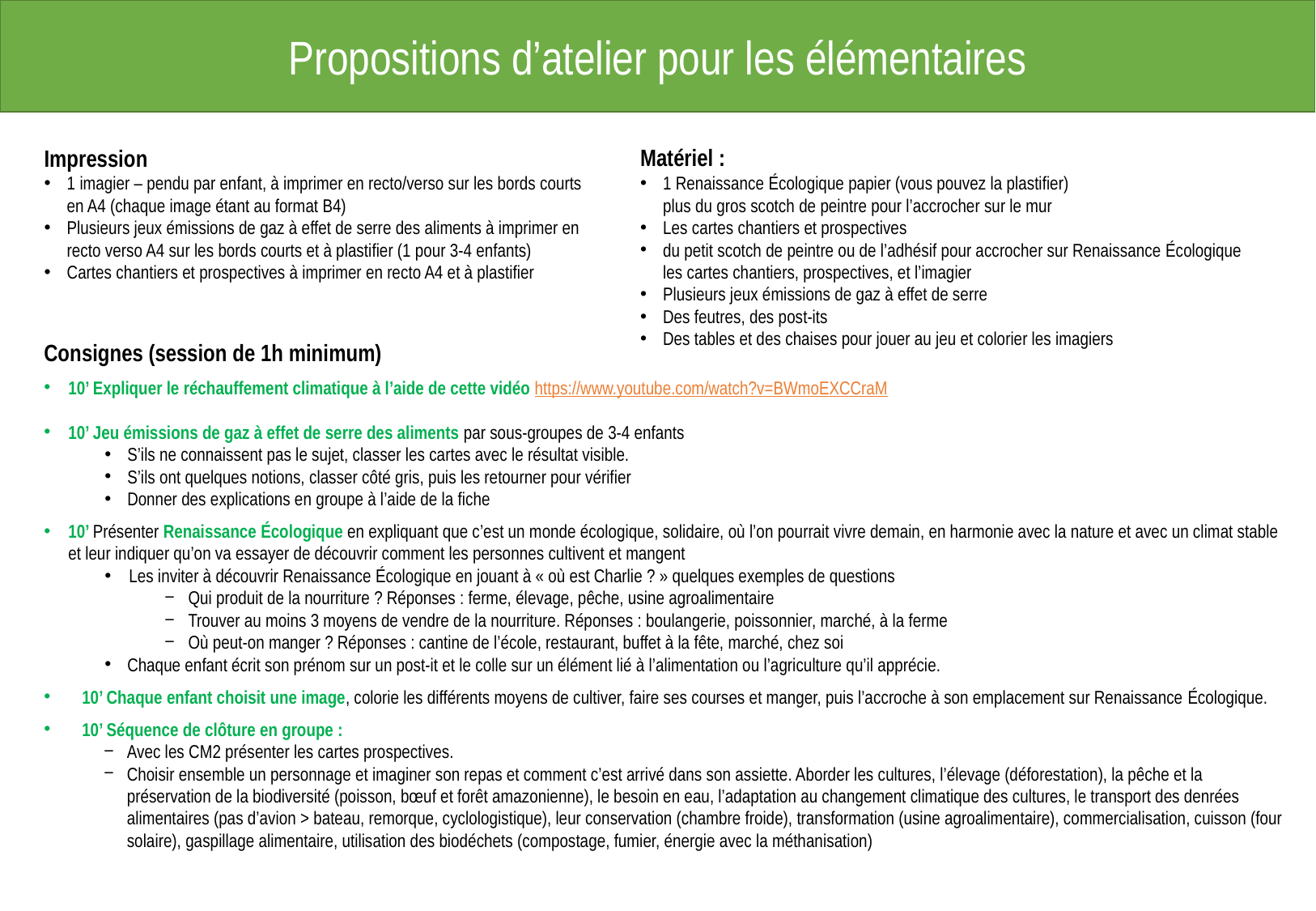

Propositions d’atelier pour les élémentaires
Impression
1 imagier – pendu par enfant, à imprimer en recto/verso sur les bords courts en A4 (chaque image étant au format B4)
Plusieurs jeux émissions de gaz à effet de serre des aliments à imprimer en recto verso A4 sur les bords courts et à plastifier (1 pour 3-4 enfants)
Cartes chantiers et prospectives à imprimer en recto A4 et à plastifier
Matériel :
1 Renaissance écologique papier (vous pouvez la plastifier)
plus du gros scotch de peintre pour l’accrocher sur le mur
Les cartes chantiers et prospectives
du petit scotch de peintre ou de l’adhésif pour accrocher sur Renaissance écologique les cartes chantiers, prospectives, et l’imagier
Plusieurs jeux émissions de gaz à effet de serre
Des feutres, des post-its
Des tables et des chaises pour jouer au jeu et colorier les imagiers
Consignes (session de 1h minimum)
10’ Expliquer le réchauffement climatique à l’aide de cette vidéo https://www.youtube.com/watch?v=BWmoEXCCraM
10’ Jeu émissions de gaz à effet de serre des aliments par sous-groupes de 3-4 enfants
S’ils ne connaissent pas le sujet, classer les cartes avec le résultat visible.
S’ils ont quelques notions, classer côté gris, puis les retourner pour vérifier
Donner des explications en groupe à l’aide de la fiche
10’ Présenter Renaissance écologique en expliquant que c’est un monde écologique, solidaire, où l’on pourrait vivre demain, en harmonie avec la nature et avec un climat stable et leur indiquer qu’on va essayer de découvrir comment les personnes cultivent et mangent
Les inviter à découvrir Renaissance écologique en jouant à « où est Charlie ? » quelques exemples de questions
Qui produit de la nourriture ? Réponses : ferme, élevage, pêche, usine agroalimentaire
Trouver au moins 3 moyens de vendre de la nourriture. Réponses : boulangerie, poissonnier, marché, à la ferme
Où peut-on manger ? Réponses : cantine de l’école, restaurant, buffet à la fête, marché, chez soi
Chaque enfant écrit son prénom sur un post-it et le colle sur un élément lié à l’alimentation ou l’agriculture qu’il apprécie.
10’ Chaque enfant choisit une image, colorie les différents moyens de cultiver, faire ses courses et manger, puis l’accroche à son emplacement sur Renaissance écologique.
10’ Séquence de clôture en groupe :
Avec les CM2 présenter les cartes prospectives.
Choisir ensemble un personnage et imaginer son repas et comment c’est arrivé dans son assiette. Aborder les cultures, l’élevage (déforestation), la pêche et la préservation de la biodiversité (poisson, bœuf et forêt amazonienne), le besoin en eau, l’adaptation au changement climatique des cultures, le transport des denrées alimentaires (pas d’avion > bateau, remorque, cyclologistique), leur conservation (chambre froide), transformation (usine agroalimentaire), commercialisation, cuisson (four solaire), gaspillage alimentaire, utilisation des biodéchets (compostage, fumier, énergie avec la méthanisation)